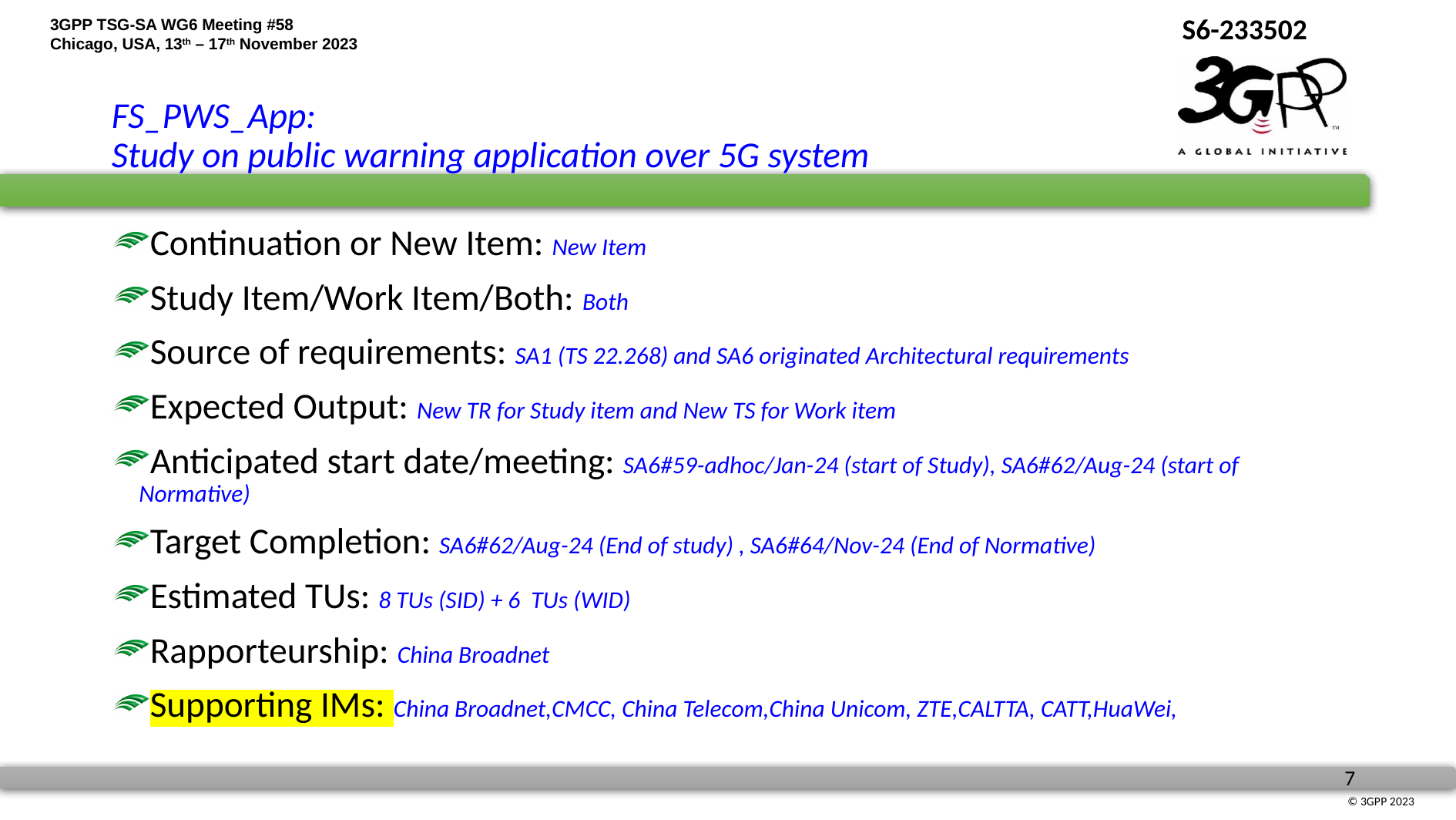

# FS_PWS_App: Study on public warning application over 5G system
Continuation or New Item: New Item
Study Item/Work Item/Both: Both
Source of requirements: SA1 (TS 22.268) and SA6 originated Architectural requirements
Expected Output: New TR for Study item and New TS for Work item
Anticipated start date/meeting: SA6#59-adhoc/Jan-24 (start of Study), SA6#62/Aug-24 (start of Normative)
Target Completion: SA6#62/Aug-24 (End of study) , SA6#64/Nov-24 (End of Normative)
Estimated TUs: 8 TUs (SID) + 6  TUs (WID)
Rapporteurship: China Broadnet
Supporting IMs: China Broadnet,CMCC, China Telecom,China Unicom, ZTE,CALTTA, CATT,HuaWei,